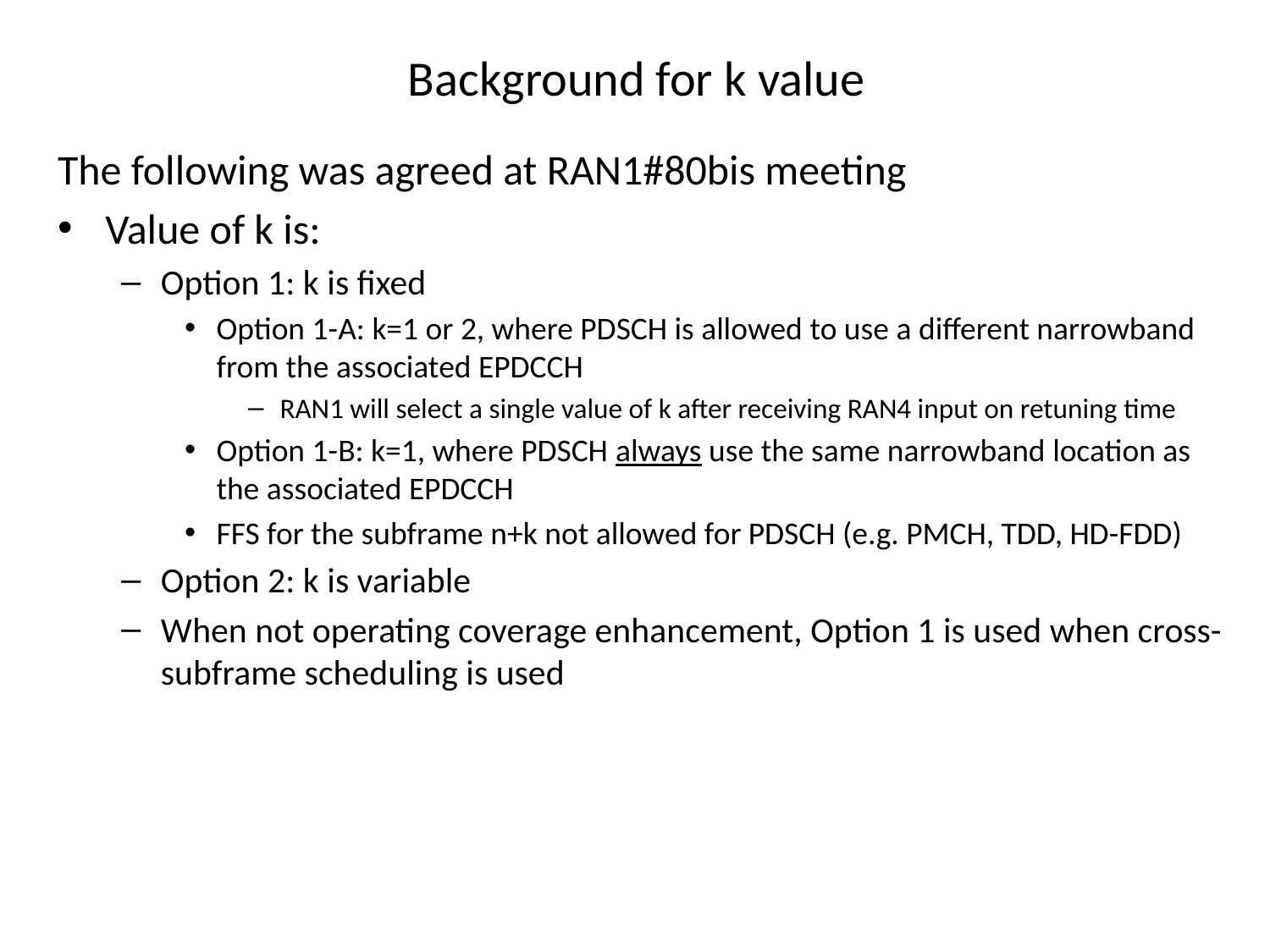

# Background for k value
The following was agreed at RAN1#80bis meeting
Value of k is:
Option 1: k is fixed
Option 1-A: k=1 or 2, where PDSCH is allowed to use a different narrowband from the associated EPDCCH
RAN1 will select a single value of k after receiving RAN4 input on retuning time
Option 1-B: k=1, where PDSCH always use the same narrowband location as the associated EPDCCH
FFS for the subframe n+k not allowed for PDSCH (e.g. PMCH, TDD, HD-FDD)
Option 2: k is variable
When not operating coverage enhancement, Option 1 is used when cross-subframe scheduling is used